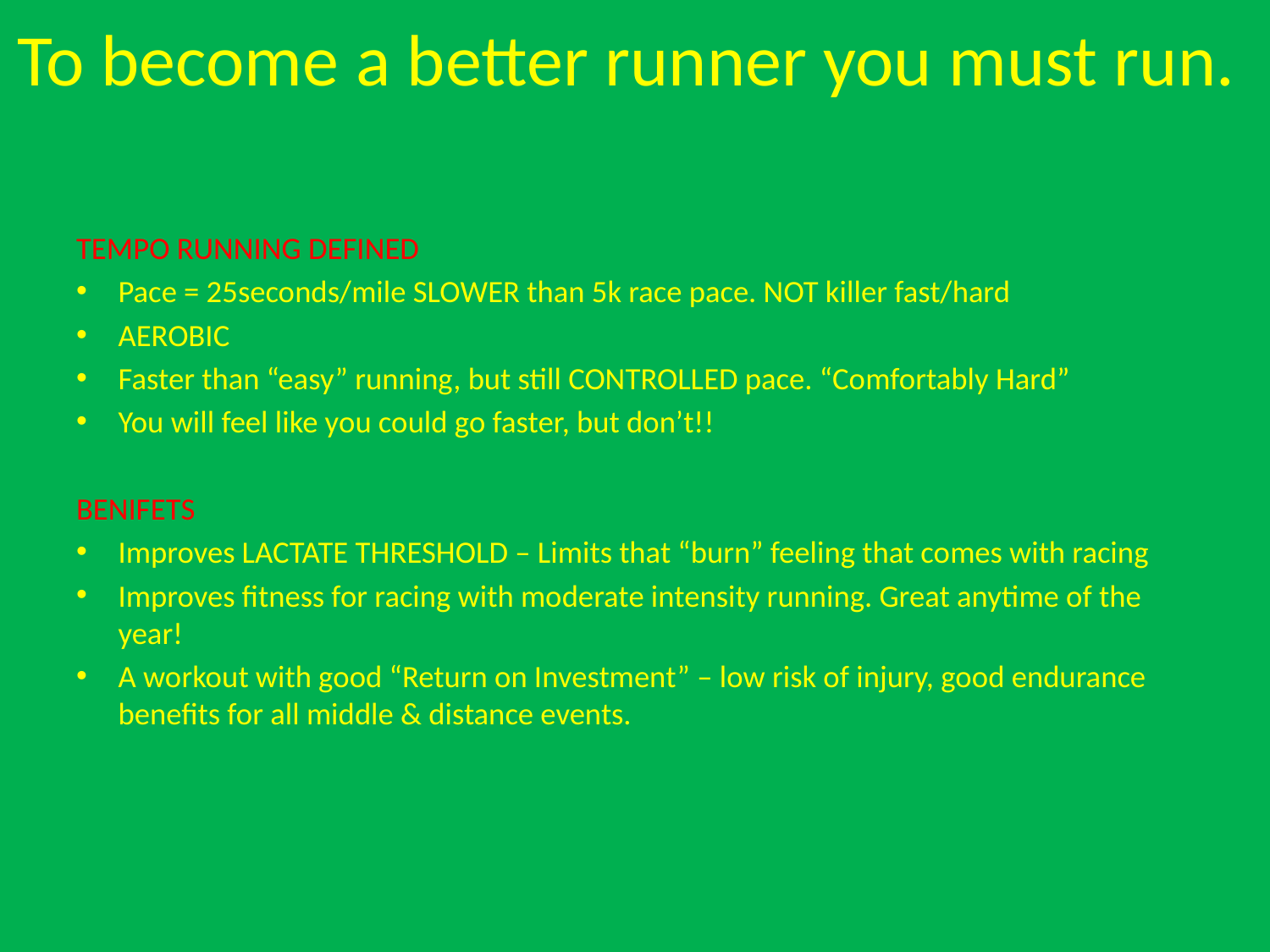

# To become a better runner you must run.
TEMPO RUNNING DEFINED
Pace = 25seconds/mile SLOWER than 5k race pace. NOT killer fast/hard
AEROBIC
Faster than “easy” running, but still CONTROLLED pace. “Comfortably Hard”
You will feel like you could go faster, but don’t!!

BENIFETS
Improves LACTATE THRESHOLD – Limits that “burn” feeling that comes with racing
Improves fitness for racing with moderate intensity running. Great anytime of the year!
A workout with good “Return on Investment” – low risk of injury, good endurance benefits for all middle & distance events.